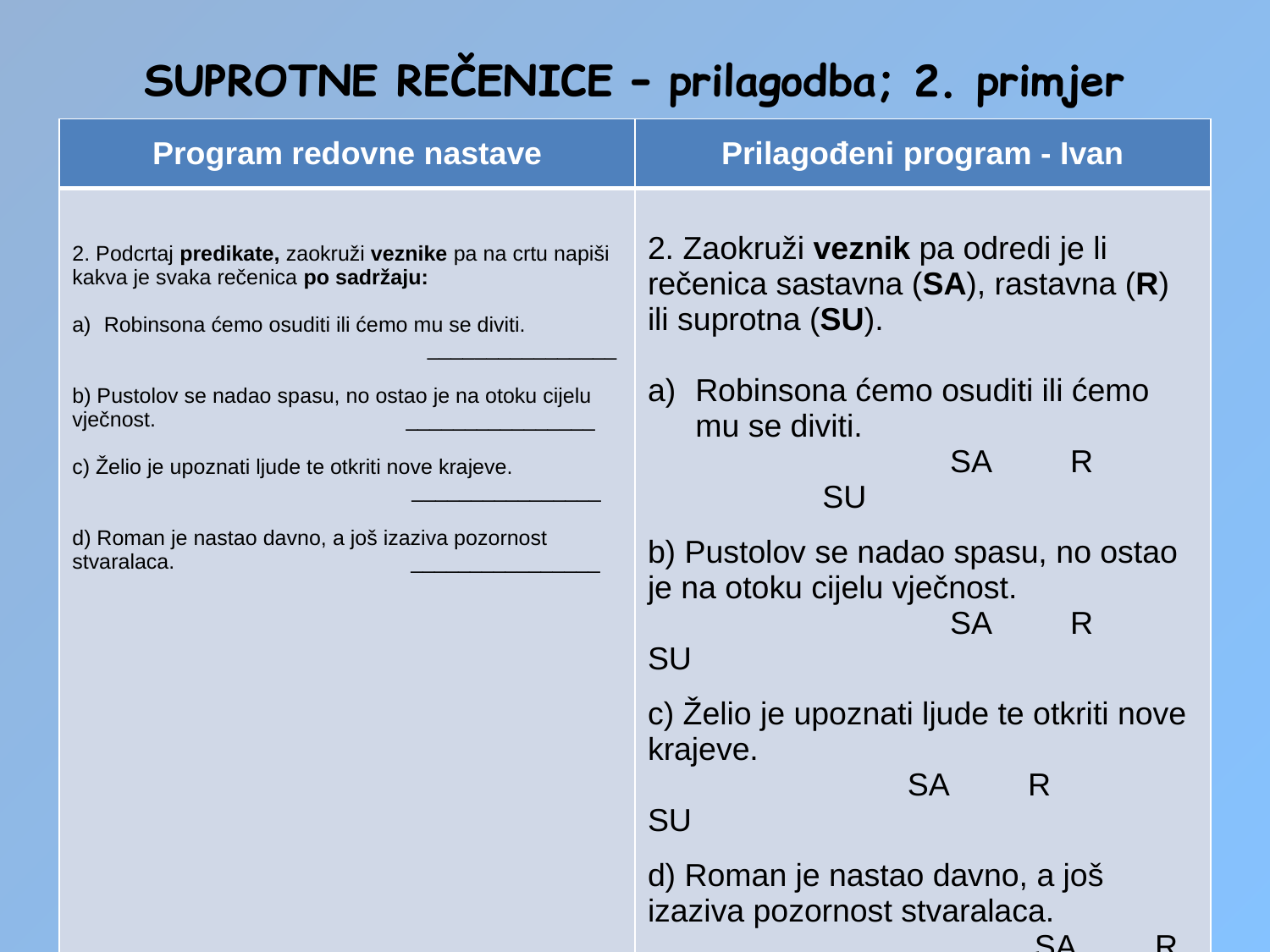

# SUPROTNE REČENICE – prilagodba; 2. primjer
| Program redovne nastave | Prilagođeni program - Ivan |
| --- | --- |
| 2. Podcrtaj predikate, zaokruži veznike pa na crtu napiši kakva je svaka rečenica po sadržaju:   Robinsona ćemo osuditi ili ćemo mu se diviti. \_\_\_\_\_\_\_\_\_\_\_\_\_\_\_\_ b) Pustolov se nadao spasu, no ostao je na otoku cijelu vječnost. \_\_\_\_\_\_\_\_\_\_\_\_\_\_\_\_ c) Želio je upoznati ljude te otkriti nove krajeve. \_\_\_\_\_\_\_\_\_\_\_\_\_\_\_\_ d) Roman je nastao davno, a još izaziva pozornost stvaralaca. \_\_\_\_\_\_\_\_\_\_\_\_\_\_\_\_ | 2. Zaokruži veznik pa odredi je li rečenica sastavna (SA), rastavna (R) ili suprotna (SU).   Robinsona ćemo osuditi ili ćemo mu se diviti. SA R SU b) Pustolov se nadao spasu, no ostao je na otoku cijelu vječnost. SA R SU  c) Želio je upoznati ljude te otkriti nove krajeve. SA R SU    d) Roman je nastao davno, a još izaziva pozornost stvaralaca. SA R SU |